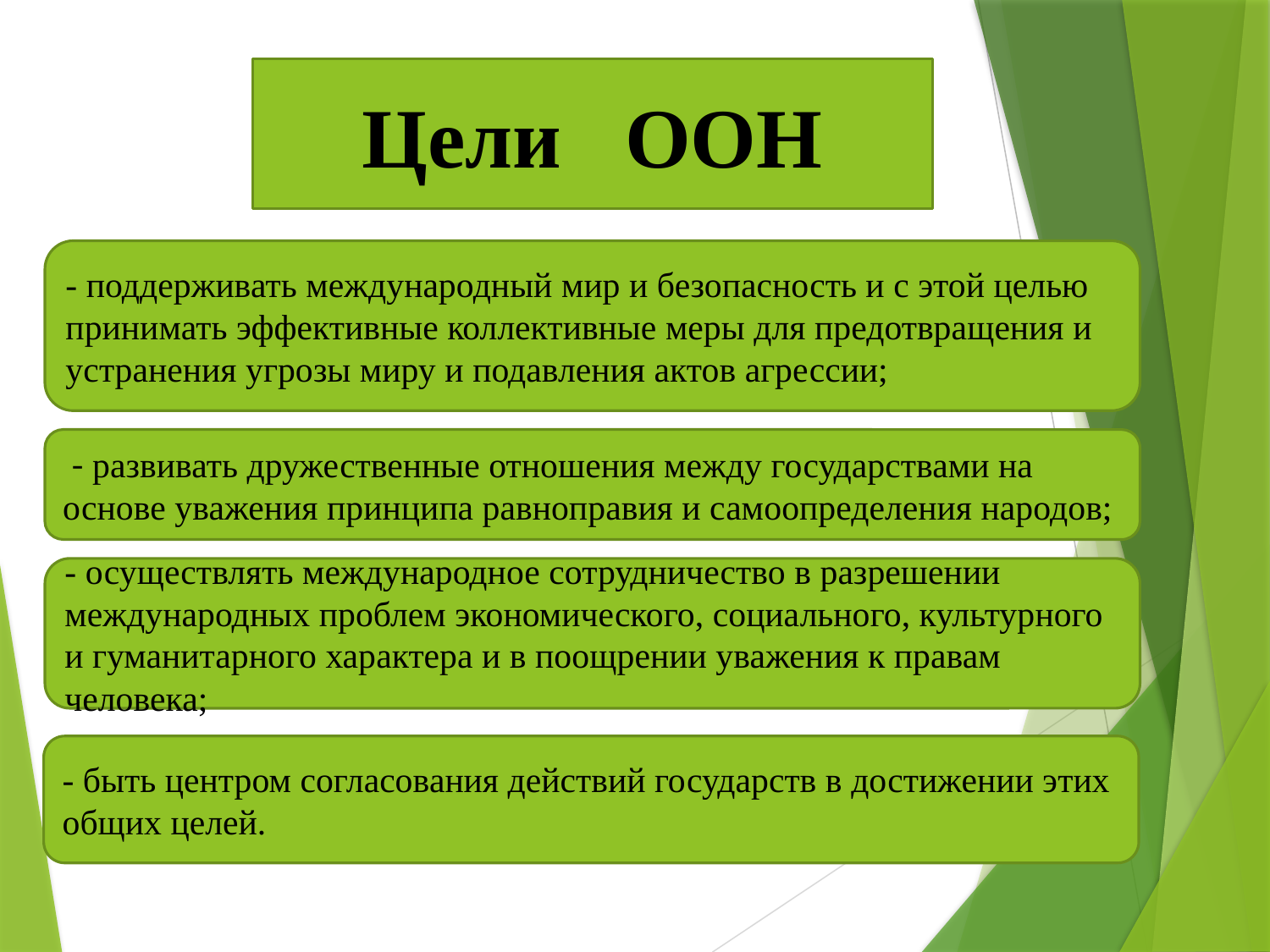

Цели   ООН
#

- поддерживать международный мир и безопасность и с этой целью принимать эффективные коллективные меры для предотвращения и устранения угрозы миру и подавления актов агрессии;
 - развивать дружественные отношения между государствами на основе уважения принципа равноправия и самоопределения народов;
- осуществлять международное сотрудничество в разрешении международных проблем экономического, социального, культурного и гуманитарного характера и в поощрении уважения к правам человека;
- быть центром согласования действий государств в достижении этих общих целей.